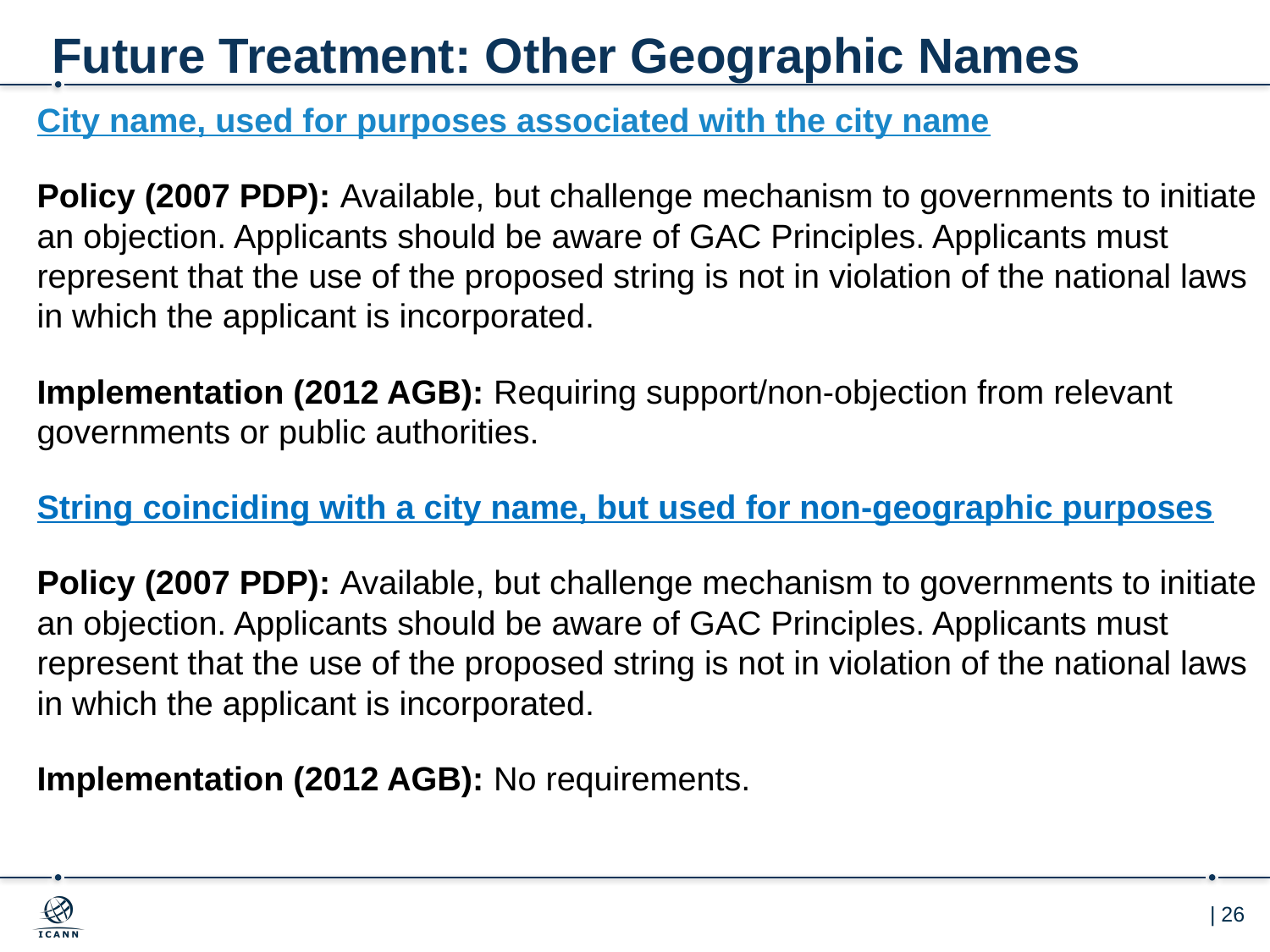

# Future Treatment: Other Geographic Names
City name, used for purposes associated with the city name
Policy (2007 PDP): Available, but challenge mechanism to governments to initiate an objection. Applicants should be aware of GAC Principles. Applicants must represent that the use of the proposed string is not in violation of the national laws in which the applicant is incorporated.
Implementation (2012 AGB): Requiring support/non-objection from relevant governments or public authorities.
String coinciding with a city name, but used for non-geographic purposes
Policy (2007 PDP): Available, but challenge mechanism to governments to initiate an objection. Applicants should be aware of GAC Principles. Applicants must represent that the use of the proposed string is not in violation of the national laws in which the applicant is incorporated.
Implementation (2012 AGB): No requirements.